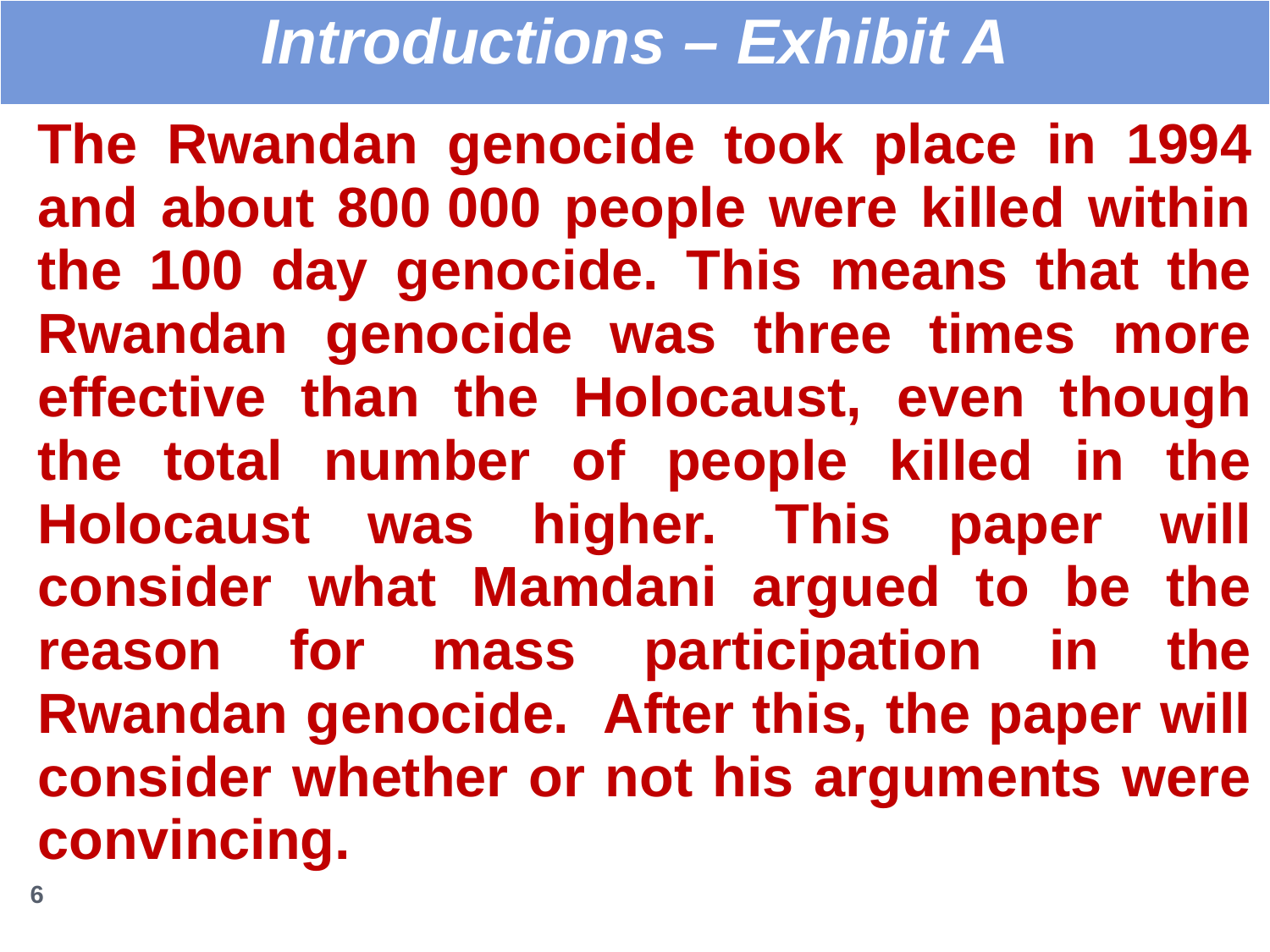

| Introductions – Exhibit A |
| --- |
| The Rwandan genocide took place in 1994 and about 800 000 people were killed within the 100 day genocide. This means that the Rwandan genocide was three times more effective than the Holocaust, even though the total number of people killed in the Holocaust was higher. This paper will consider what Mamdani argued to be the reason for mass participation in the Rwandan genocide. After this, the paper will consider whether or not his arguments were convincing. |
| --- |
6